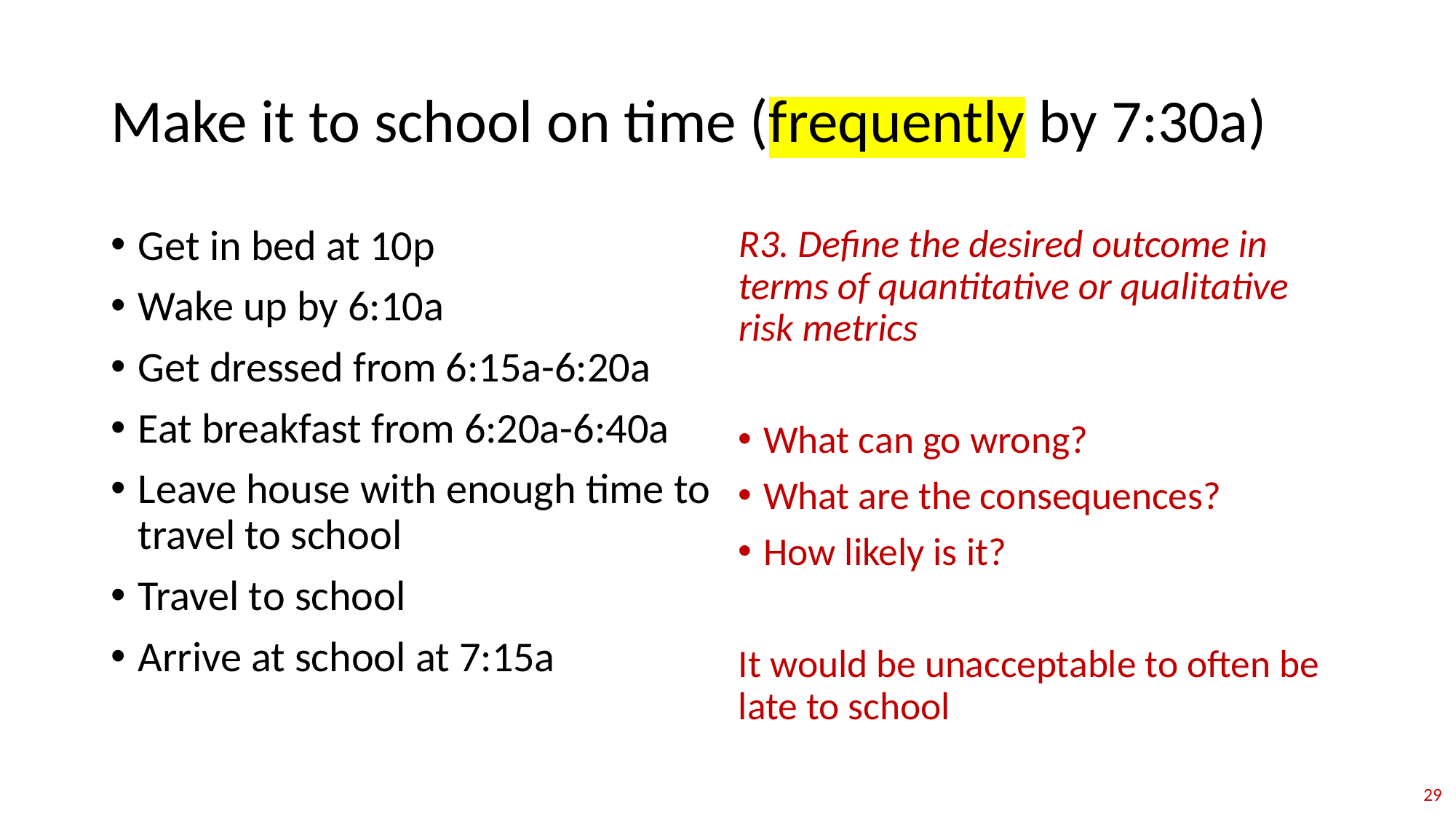

# Make it to school on time (frequently by 7:30a)
Get in bed at 10p
Wake up by 6:10a
Get dressed from 6:15a-6:20a
Eat breakfast from 6:20a-6:40a
Leave house with enough time to travel to school
Travel to school
Arrive at school at 7:15a
R3. Define the desired outcome in terms of quantitative or qualitative risk metrics

What can go wrong?
What are the consequences?
How likely is it?

It would be unacceptable to often be late to school

29